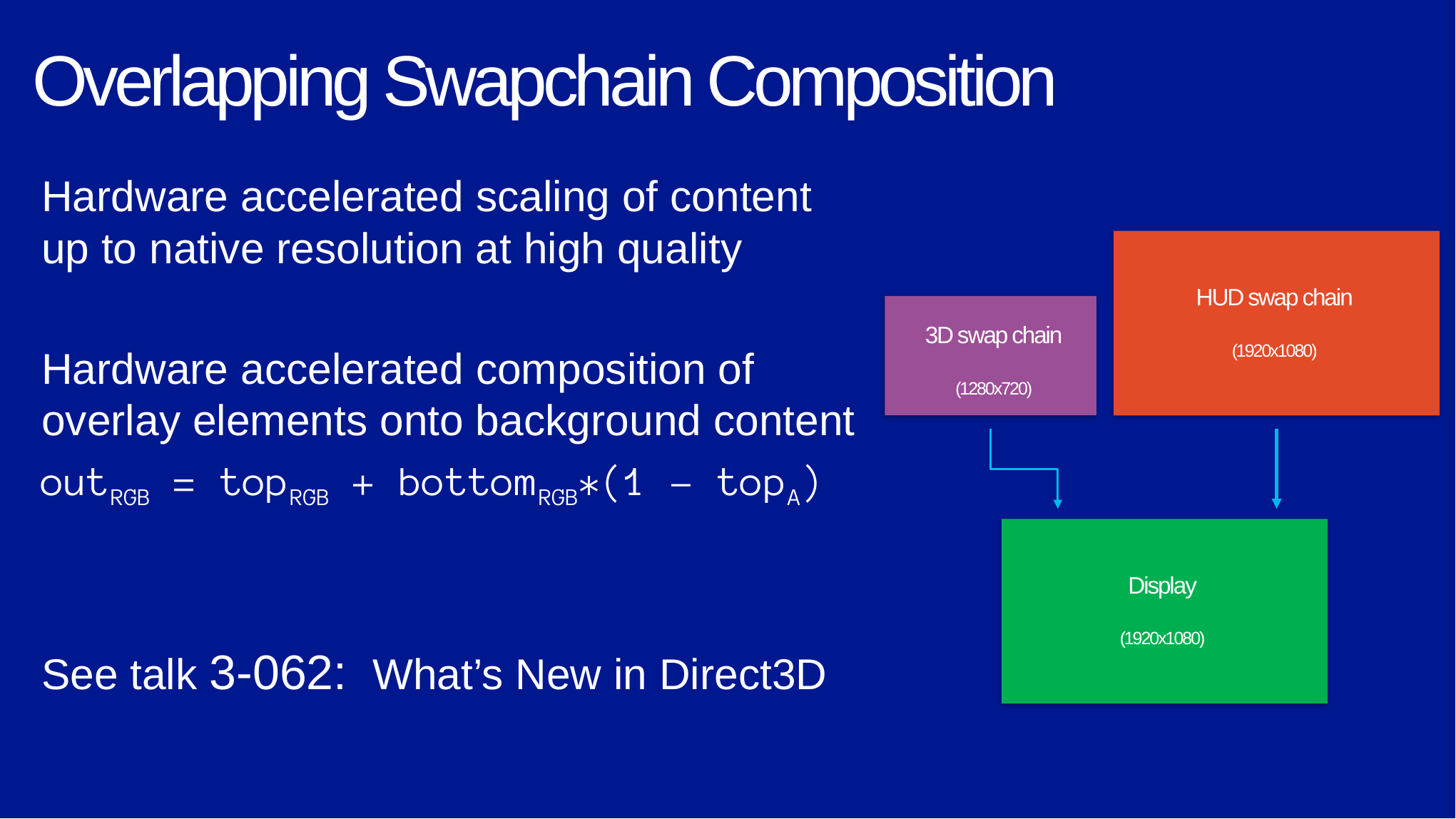

# Overlapping Swapchain Composition
Hardware accelerated scaling of content up to native resolution at high quality

Hardware accelerated composition of overlay elements onto background content
outRGB = topRGB + bottomRGB*(1 – topA)

See talk 3-062:  What’s New in Direct3D
HUD swap chain

(1920x1080)
3D swap chain

(1280x720)
Display

(1920x1080)